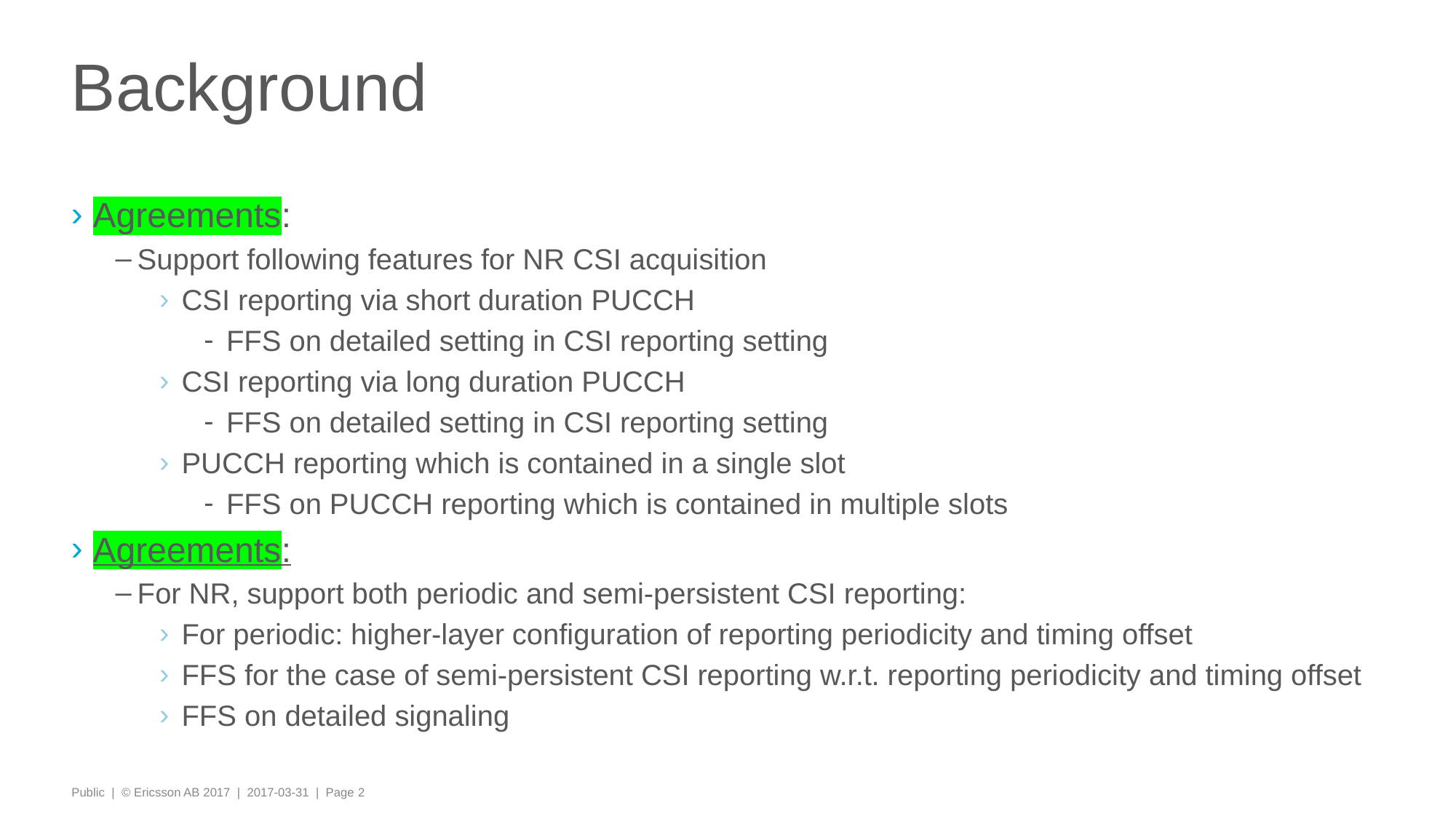

# Background
Agreements:
Support following features for NR CSI acquisition
CSI reporting via short duration PUCCH
FFS on detailed setting in CSI reporting setting
CSI reporting via long duration PUCCH
FFS on detailed setting in CSI reporting setting
PUCCH reporting which is contained in a single slot
FFS on PUCCH reporting which is contained in multiple slots
Agreements:
For NR, support both periodic and semi-persistent CSI reporting:
For periodic: higher-layer configuration of reporting periodicity and timing offset
FFS for the case of semi-persistent CSI reporting w.r.t. reporting periodicity and timing offset
FFS on detailed signaling